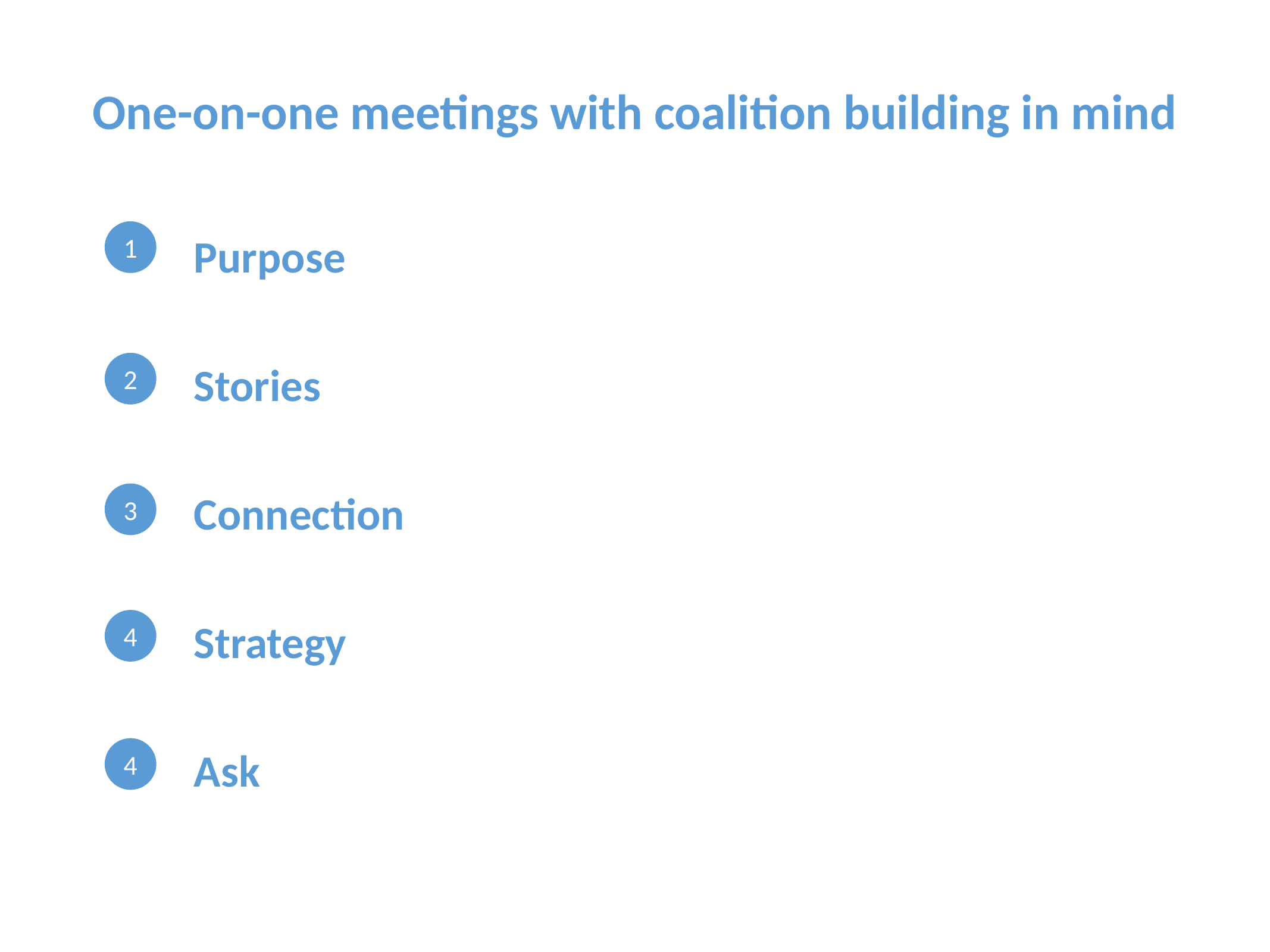

One-on-one meetings with coalition building in mind
Purpose

Stories

Connection

Strategy

Ask
1
2
3
4
4